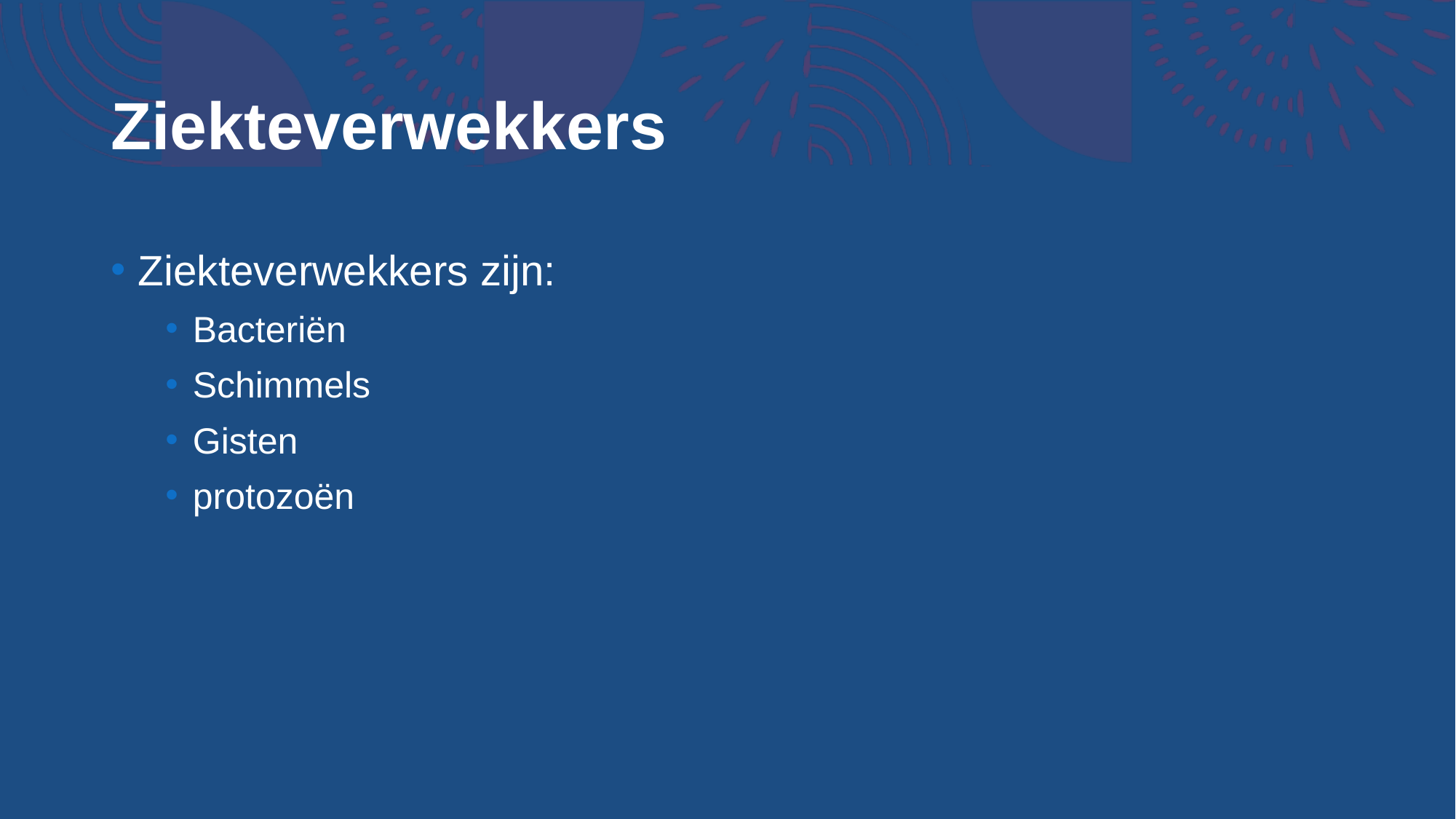

# Ziekteverwekkers
Ziekteverwekkers zijn:
Bacteriën
Schimmels
Gisten
protozoën